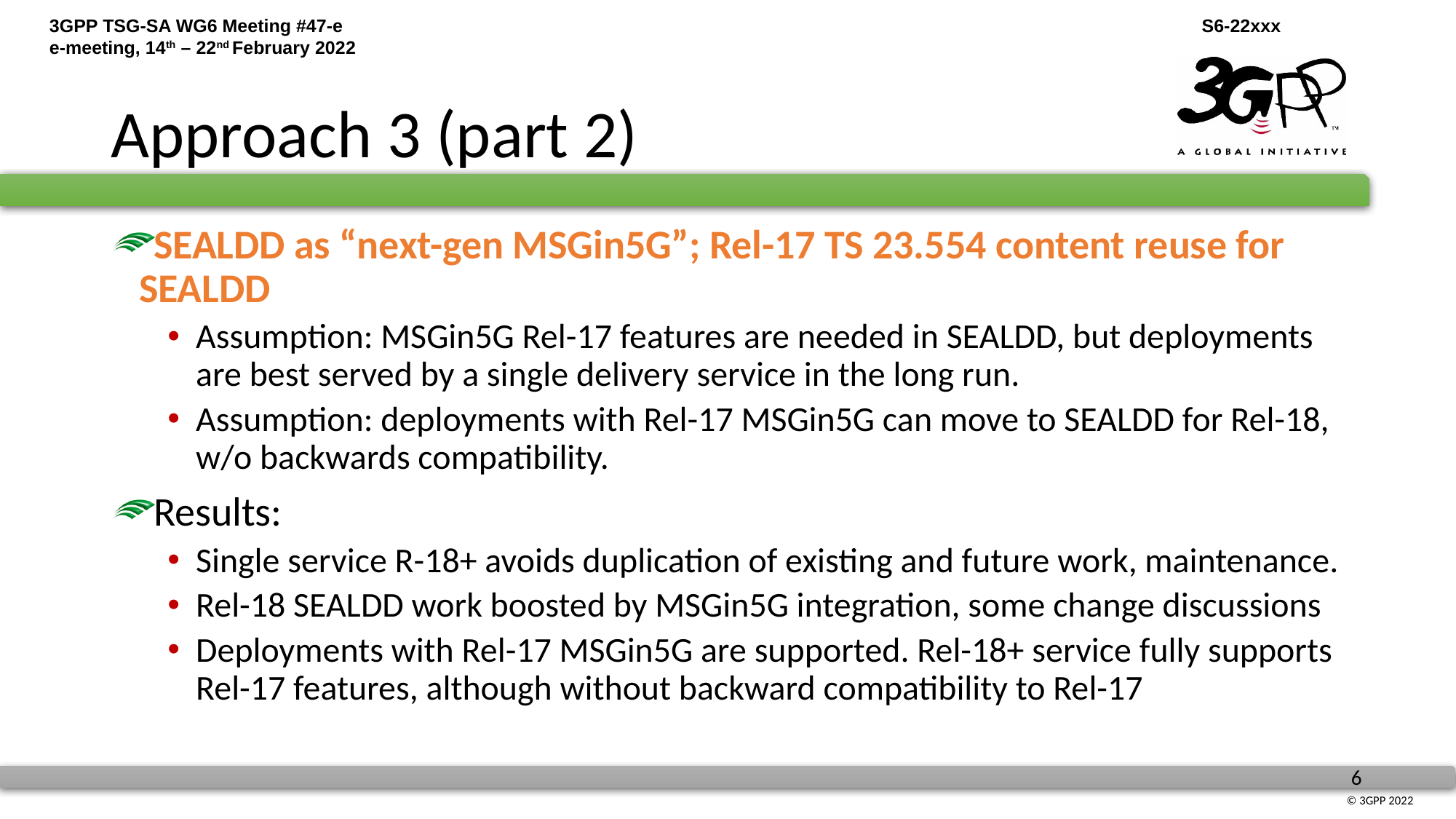

# Approach 3 (part 2)
SEALDD as “next-gen MSGin5G”; Rel-17 TS 23.554 content reuse for SEALDD
Assumption: MSGin5G Rel-17 features are needed in SEALDD, but deployments are best served by a single delivery service in the long run.
Assumption: deployments with Rel-17 MSGin5G can move to SEALDD for Rel-18, w/o backwards compatibility.
Results:
Single service R-18+ avoids duplication of existing and future work, maintenance.
Rel-18 SEALDD work boosted by MSGin5G integration, some change discussions
Deployments with Rel-17 MSGin5G are supported. Rel-18+ service fully supports Rel-17 features, although without backward compatibility to Rel-17